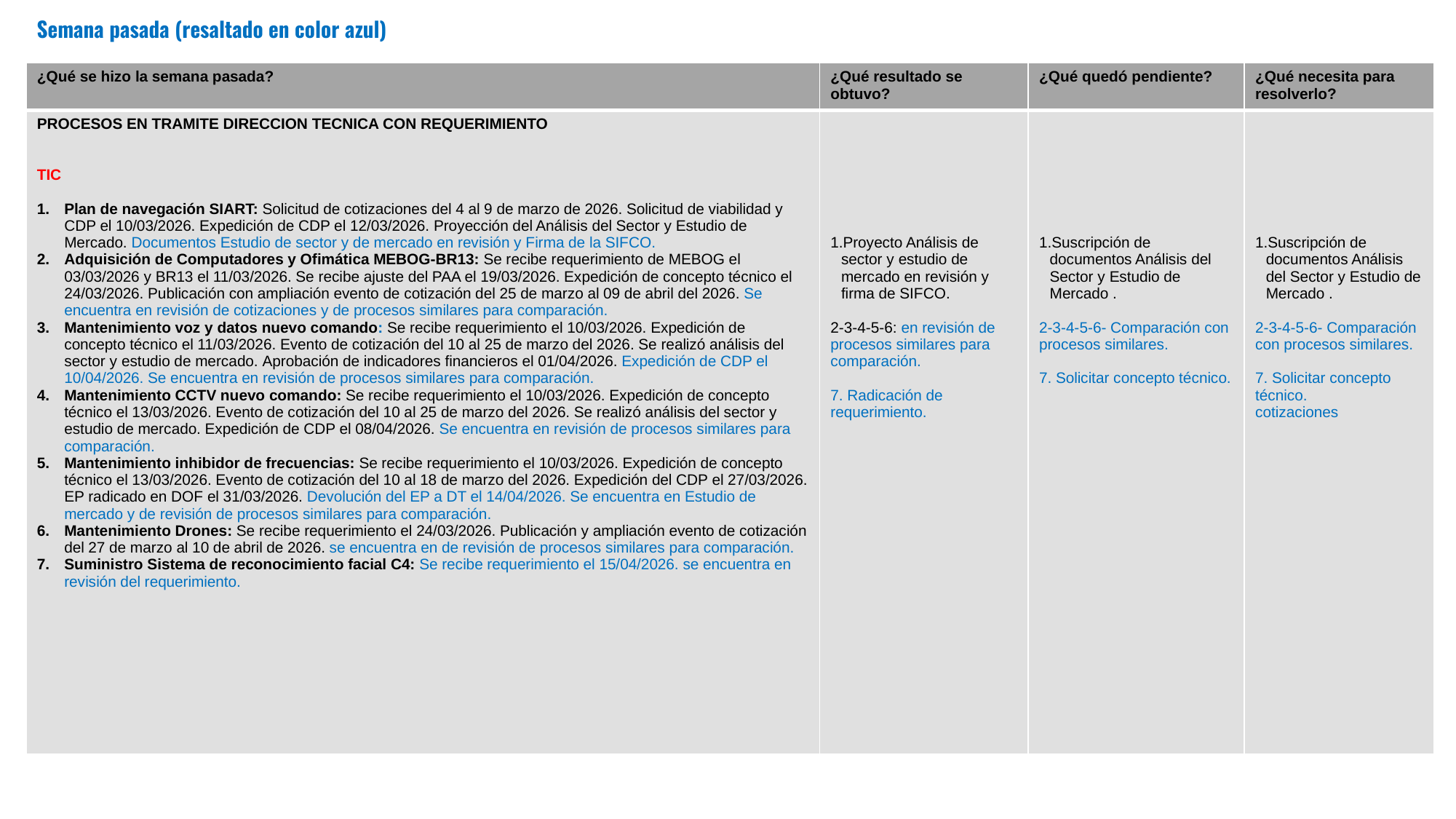

Semana pasada (resaltado en color azul)
| ¿Qué se hizo la semana pasada? | ¿Qué resultado se obtuvo? | ¿Qué quedó pendiente? | ¿Qué necesita para resolverlo? |
| --- | --- | --- | --- |
| PROCESOS EN TRAMITE DIRECCION TECNICA CON REQUERIMIENTO TIC Plan de navegación SIART: Solicitud de cotizaciones del 4 al 9 de marzo de 2026. Solicitud de viabilidad y CDP el 10/03/2026. Expedición de CDP el 12/03/2026. Proyección del Análisis del Sector y Estudio de Mercado. Documentos Estudio de sector y de mercado en revisión y Firma de la SIFCO. Adquisición de Computadores y Ofimática MEBOG-BR13: Se recibe requerimiento de MEBOG el 03/03/2026 y BR13 el 11/03/2026. Se recibe ajuste del PAA el 19/03/2026. Expedición de concepto técnico el 24/03/2026. Publicación con ampliación evento de cotización del 25 de marzo al 09 de abril del 2026. Se encuentra en revisión de cotizaciones y de procesos similares para comparación. Mantenimiento voz y datos nuevo comando: Se recibe requerimiento el 10/03/2026. Expedición de concepto técnico el 11/03/2026. Evento de cotización del 10 al 25 de marzo del 2026. Se realizó análisis del sector y estudio de mercado. Aprobación de indicadores financieros el 01/04/2026. Expedición de CDP el 10/04/2026. Se encuentra en revisión de procesos similares para comparación. Mantenimiento CCTV nuevo comando: Se recibe requerimiento el 10/03/2026. Expedición de concepto técnico el 13/03/2026. Evento de cotización del 10 al 25 de marzo del 2026. Se realizó análisis del sector y estudio de mercado. Expedición de CDP el 08/04/2026. Se encuentra en revisión de procesos similares para comparación. Mantenimiento inhibidor de frecuencias: Se recibe requerimiento el 10/03/2026. Expedición de concepto técnico el 13/03/2026. Evento de cotización del 10 al 18 de marzo del 2026. Expedición del CDP el 27/03/2026. EP radicado en DOF el 31/03/2026. Devolución del EP a DT el 14/04/2026. Se encuentra en Estudio de mercado y de revisión de procesos similares para comparación. Mantenimiento Drones: Se recibe requerimiento el 24/03/2026. Publicación y ampliación evento de cotización del 27 de marzo al 10 de abril de 2026. se encuentra en de revisión de procesos similares para comparación. Suministro Sistema de reconocimiento facial C4: Se recibe requerimiento el 15/04/2026. se encuentra en revisión del requerimiento. | Proyecto Análisis de sector y estudio de mercado en revisión y firma de SIFCO. 2-3-4-5-6: en revisión de procesos similares para comparación. 7. Radicación de requerimiento. | Suscripción de documentos Análisis del Sector y Estudio de Mercado . 2-3-4-5-6- Comparación con procesos similares. 7. Solicitar concepto técnico. | Suscripción de documentos Análisis del Sector y Estudio de Mercado . 2-3-4-5-6- Comparación con procesos similares. 7. Solicitar concepto técnico. cotizaciones |